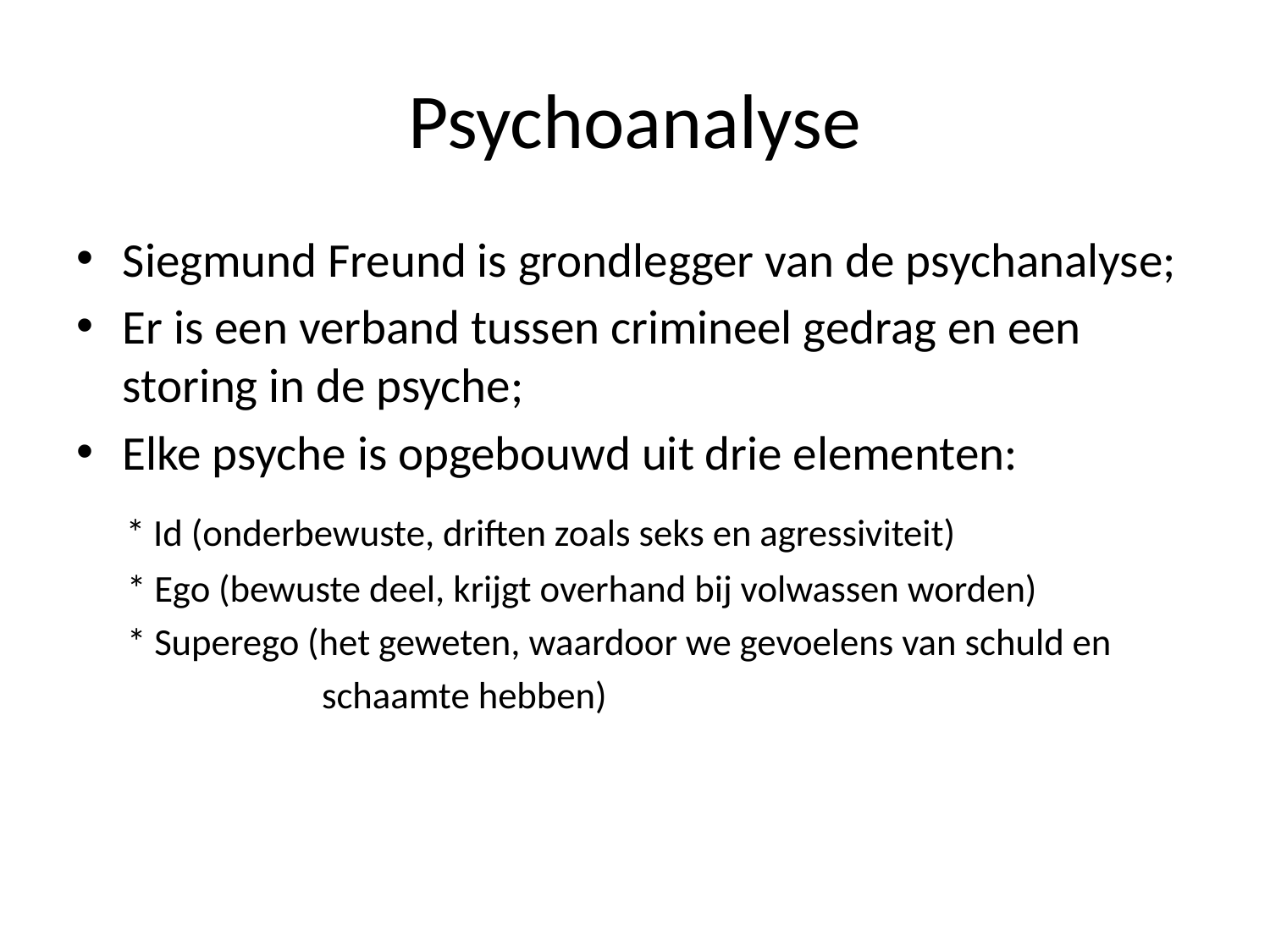

# Psychoanalyse
Siegmund Freund is grondlegger van de psychanalyse;
Er is een verband tussen crimineel gedrag en een storing in de psyche;
Elke psyche is opgebouwd uit drie elementen:
    * Id (onderbewuste, driften zoals seks en agressiviteit)
      * Ego (bewuste deel, krijgt overhand bij volwassen worden)
      * Superego (het geweten, waardoor we gevoelens van schuld en
                             schaamte hebben)